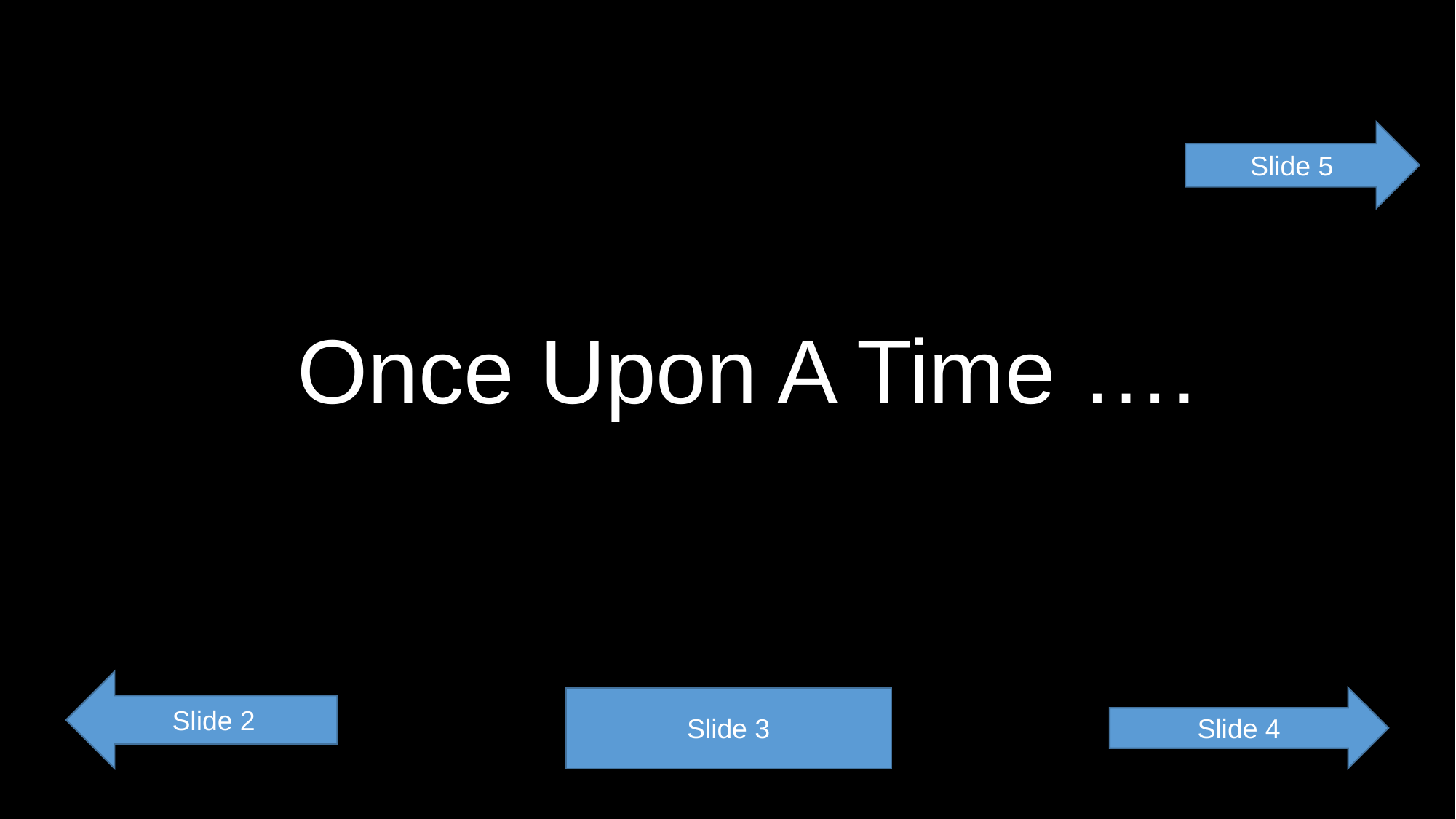

Slide 5
# Once Upon A Time ….
Slide 2
Slide 3
Slide 4